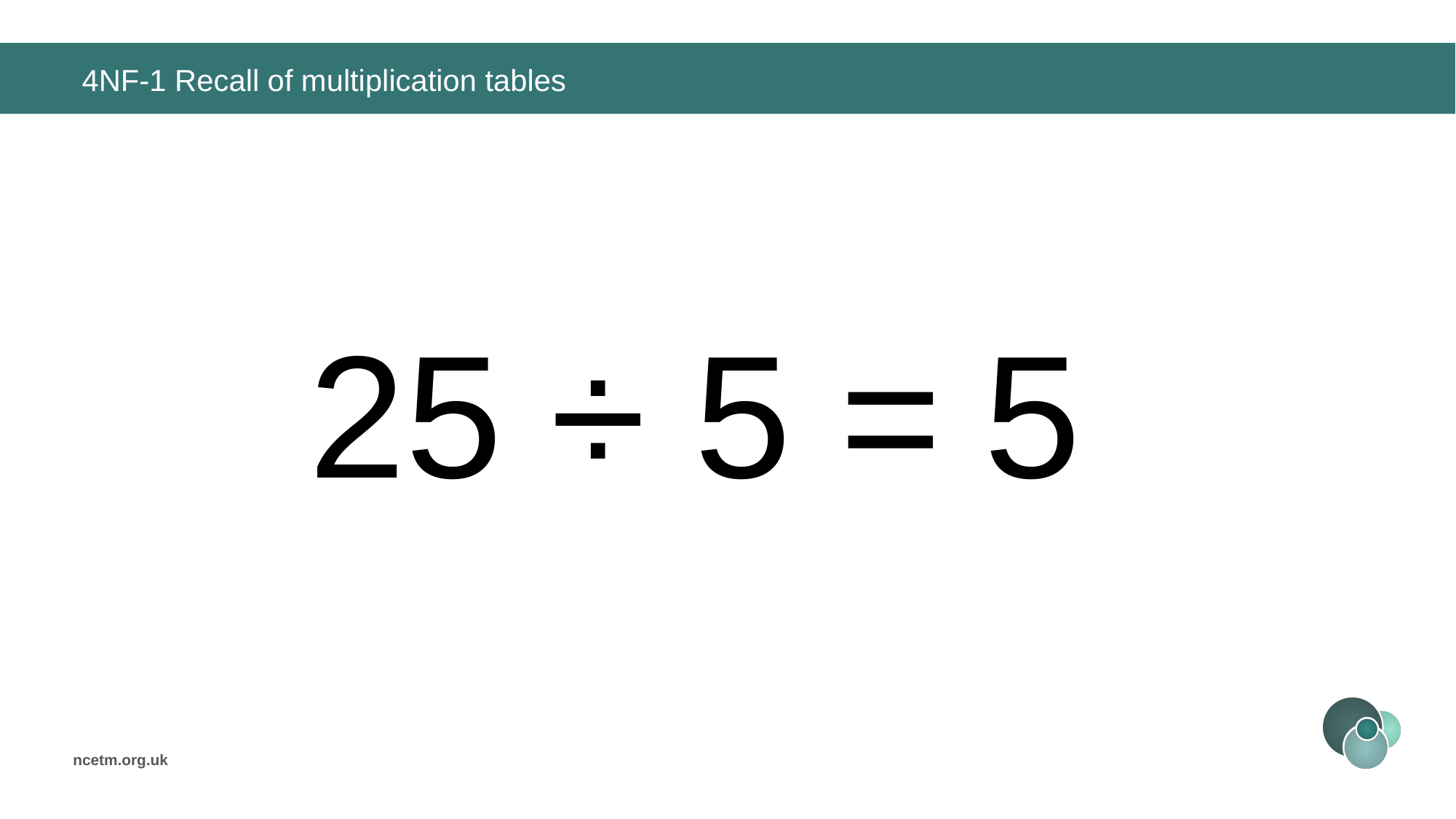

# 4NF-1 Recall of multiplication tables
25 ÷ 5 =
5